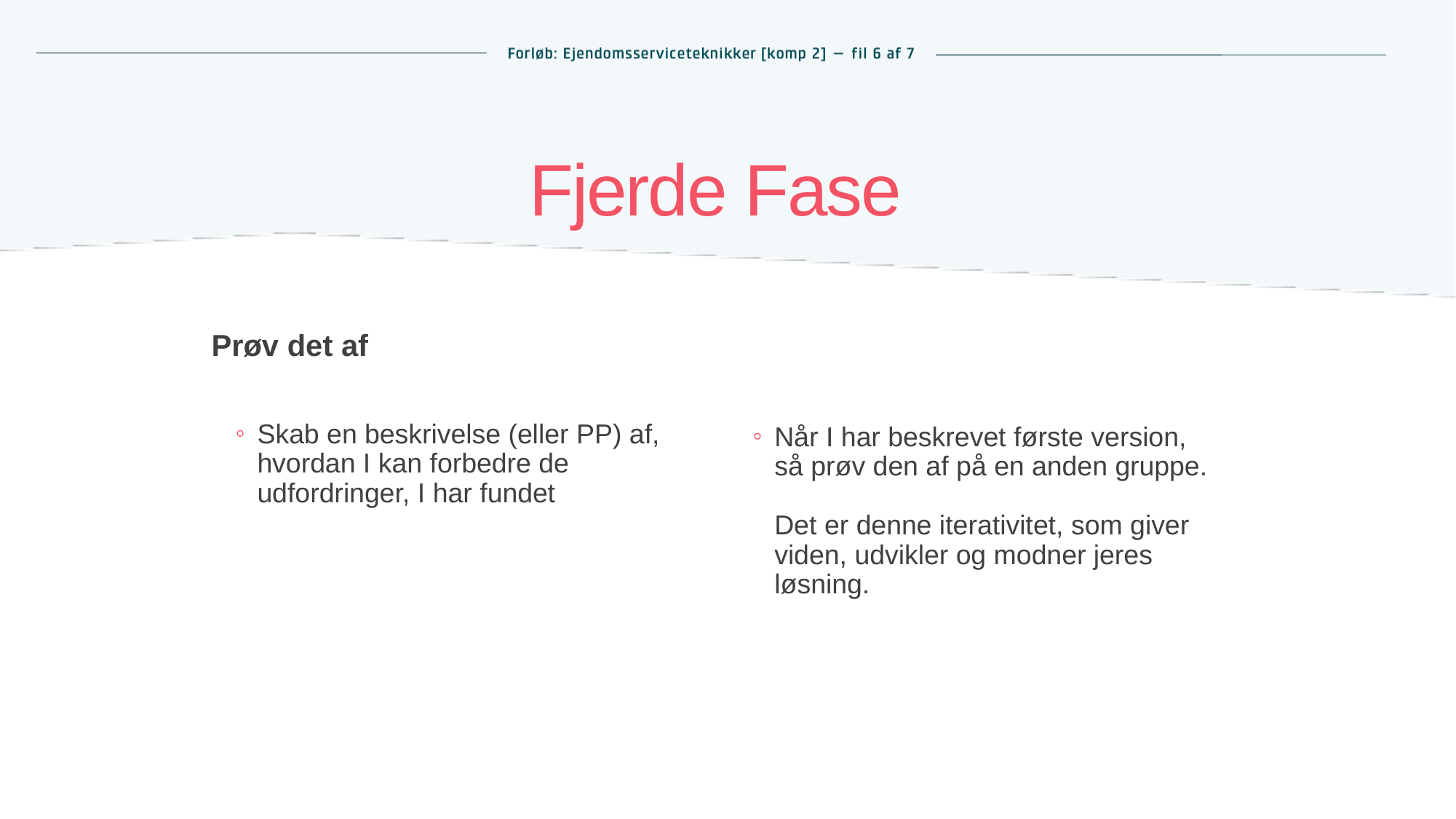

Fjerde Fase
Prøv det af

Skab en beskrivelse (eller PP) af, hvordan I kan forbedre de udfordringer, I har fundet

Når I har beskrevet første version, så prøv den af på en anden gruppe.
Det er denne iterativitet, som giver viden, udvikler og modner jeres løsning.
7